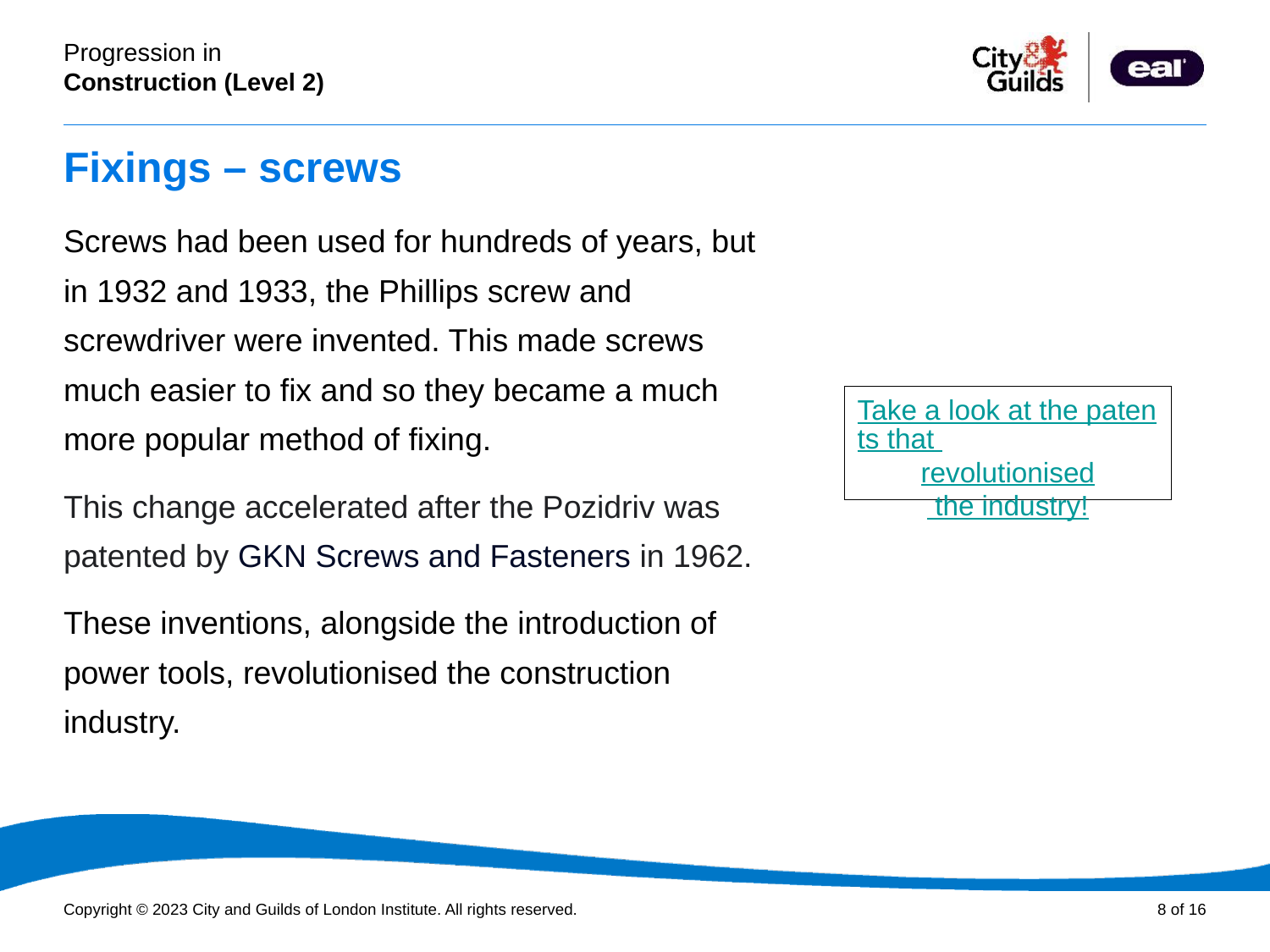

# Fixings – screws
Screws had been used for hundreds of years, but  in 1932 and 1933, the Phillips screw and screwdriver were invented. This made screws much easier to fix and so they became a much more popular method of fixing.
This change accelerated after the Pozidriv was patented by GKN Screws and Fasteners in 1962.
These inventions, alongside the introduction of power tools, revolutionised the construction industry.

Take a look at the patents that revolutionised the industry!